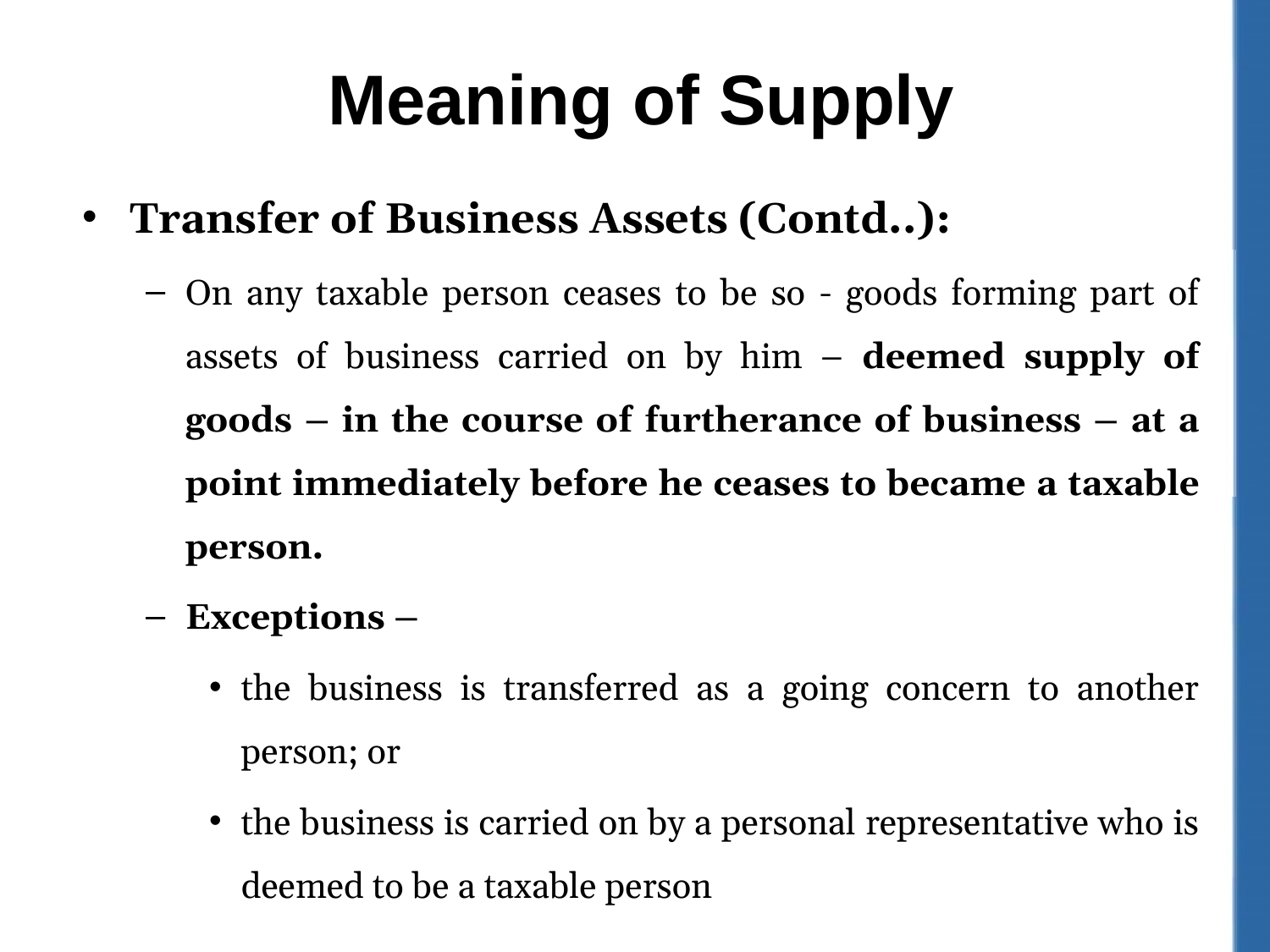

# Meaning of Supply
Transfer of Business Assets (Contd..):
On any taxable person ceases to be so - goods forming part of assets of business carried on by him – deemed supply of goods – in the course of furtherance of business – at a point immediately before he ceases to became a taxable person.
Exceptions –
the business is transferred as a going concern to another person; or
the business is carried on by a personal representative who is deemed to be a taxable person